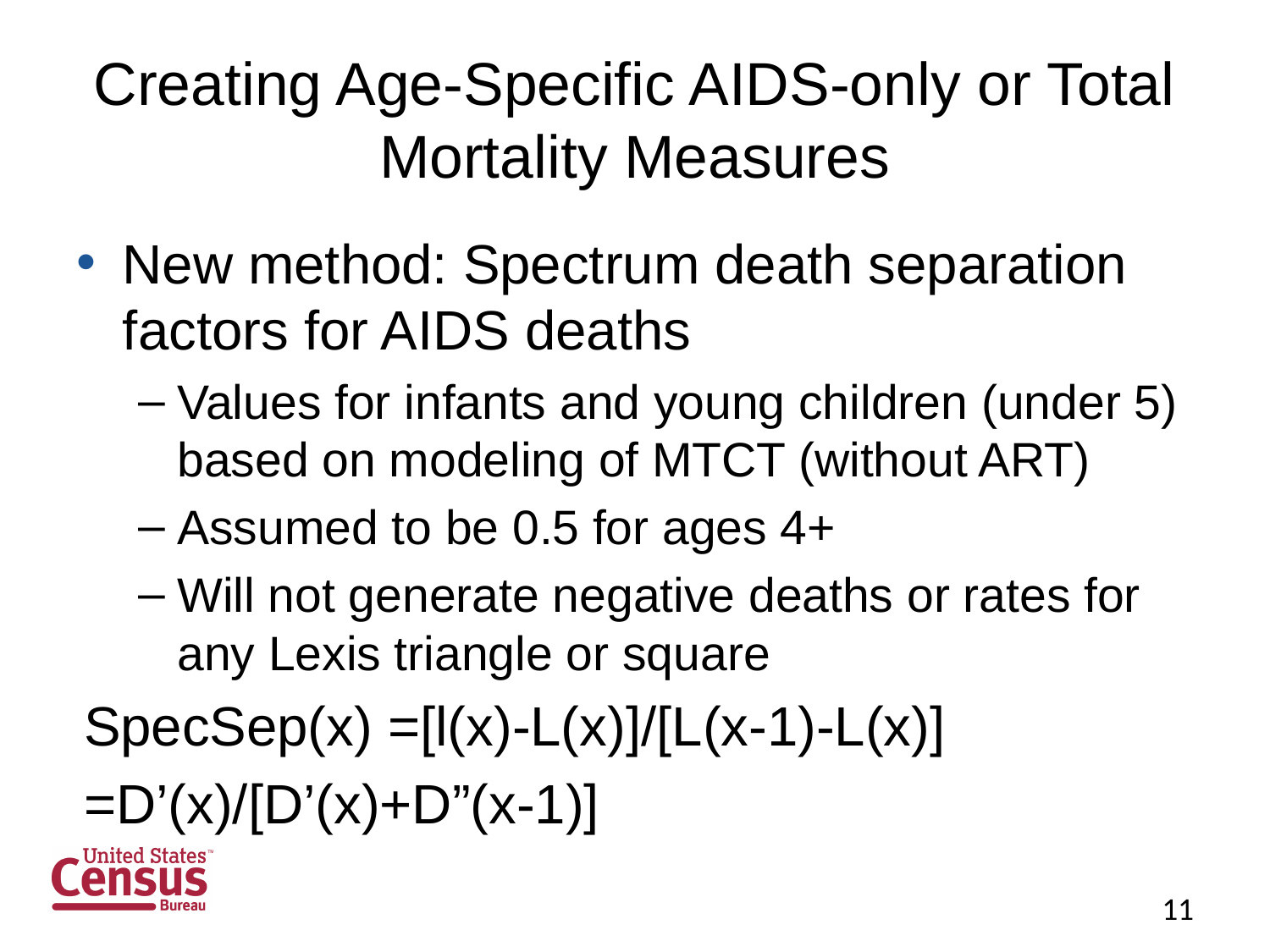

# Creating Age-Specific AIDS-only or Total Mortality Measures
New method: Spectrum death separation factors for AIDS deaths
Values for infants and young children (under 5) based on modeling of MTCT (without ART)
Assumed to be 0.5 for ages 4+
Will not generate negative deaths or rates for any Lexis triangle or square
SpecSep(x) =[l(x)-L(x)]/[L(x-1)-L(x)]
					=D’(x)/[D’(x)+D”(x-1)]
11